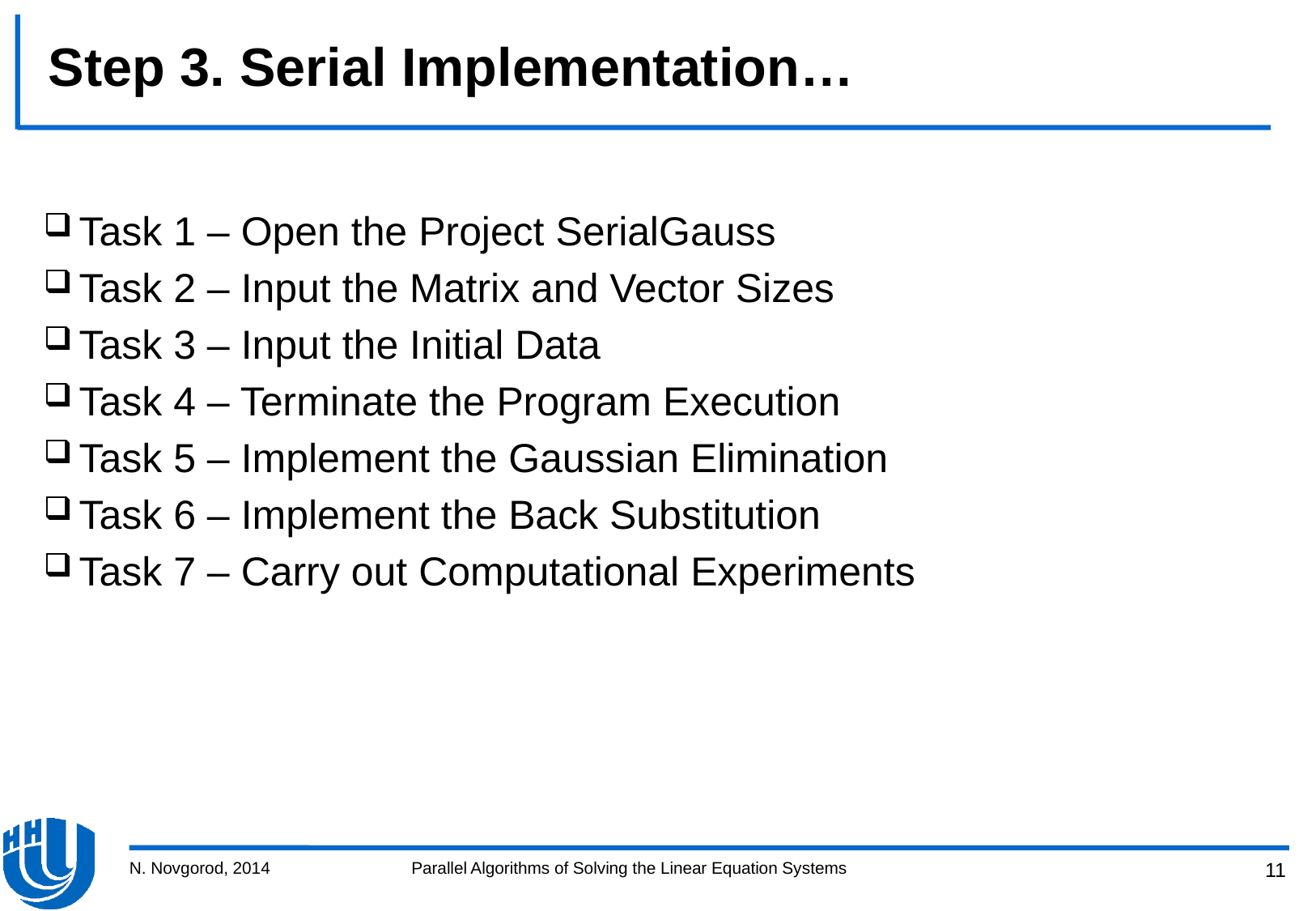

# Step 3. Serial Implementation…

Task 1 – Open the Project SerialGauss
Task 2 – Input the Matrix and Vector Sizes
Task 3 – Input the Initial Data
Task 4 – Terminate the Program Execution
Task 5 – Implement the Gaussian Elimination
Task 6 – Implement the Back Substitution
Task 7 – Carry out Computational Experiments
N. Novgorod, 2014
Parallel Algorithms of Solving the Linear Equation Systems
11